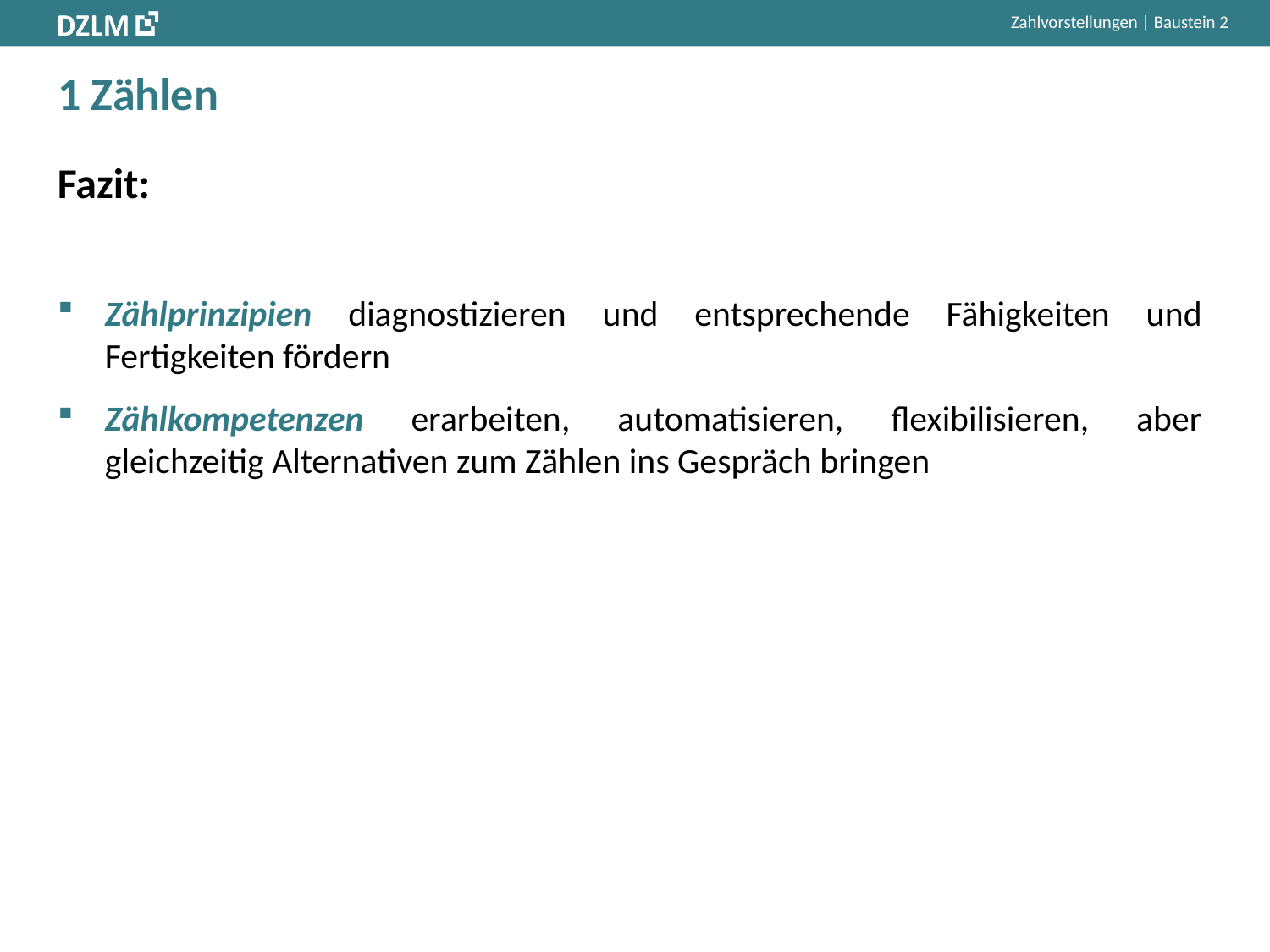

# 1 Zählen
Fazit:

Zählprinzipien diagnostizieren und entsprechende Fähigkeiten und Fertigkeiten fördern
Zählkompetenzen erarbeiten, automatisieren, flexibilisieren, aber gleichzeitig Alternativen zum Zählen ins Gespräch bringen